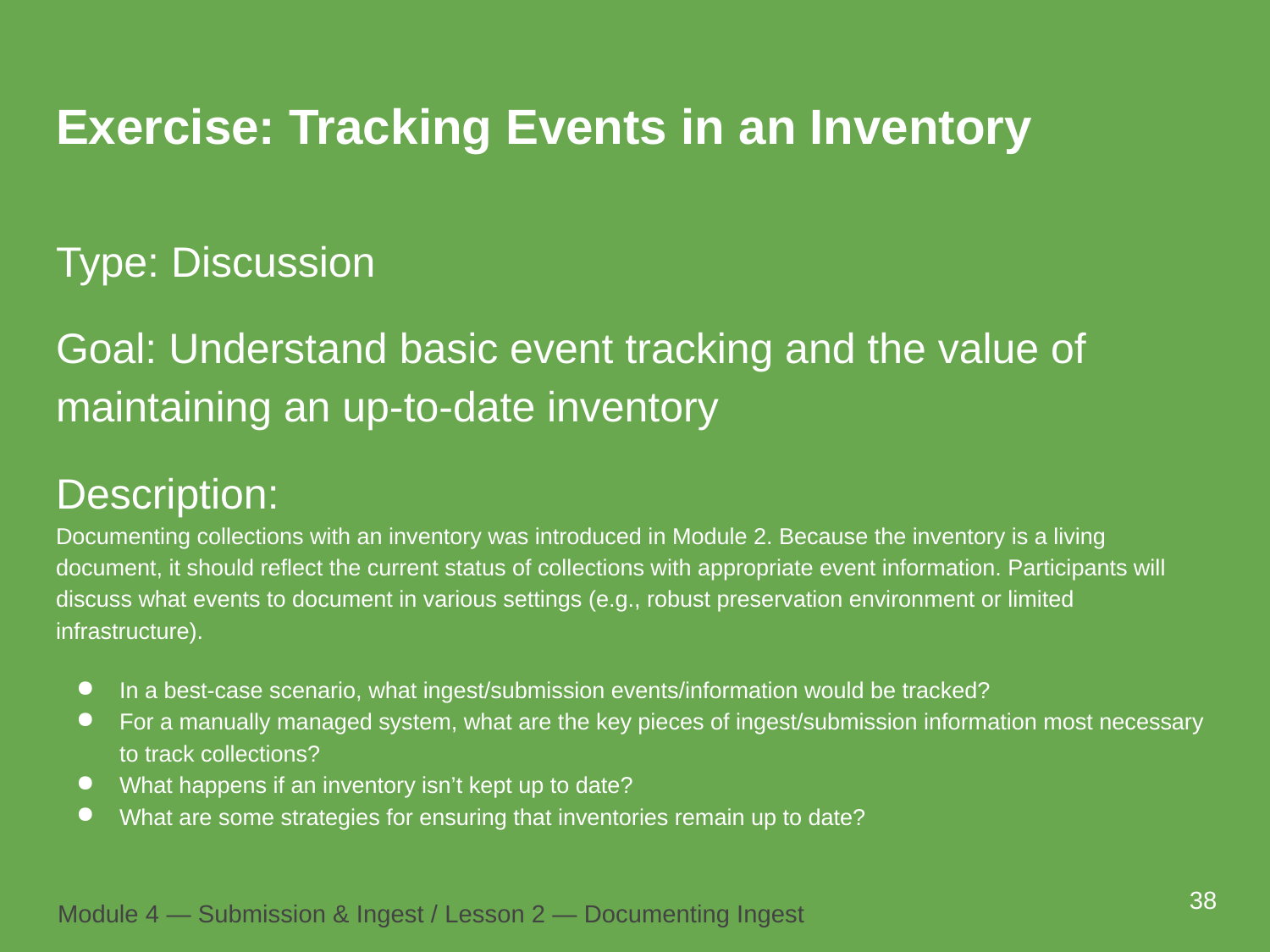

# Exercise: Tracking Events in an Inventory
Type: Discussion
Goal: Understand basic event tracking and the value of maintaining an up-to-date inventory
Description:
Documenting collections with an inventory was introduced in Module 2. Because the inventory is a living document, it should reflect the current status of collections with appropriate event information. Participants will discuss what events to document in various settings (e.g., robust preservation environment or limited infrastructure).
In a best-case scenario, what ingest/submission events/information would be tracked?
For a manually managed system, what are the key pieces of ingest/submission information most necessary to track collections?
What happens if an inventory isn’t kept up to date?
What are some strategies for ensuring that inventories remain up to date?
38
Module 4 — Submission & Ingest / Lesson 2 — Documenting Ingest